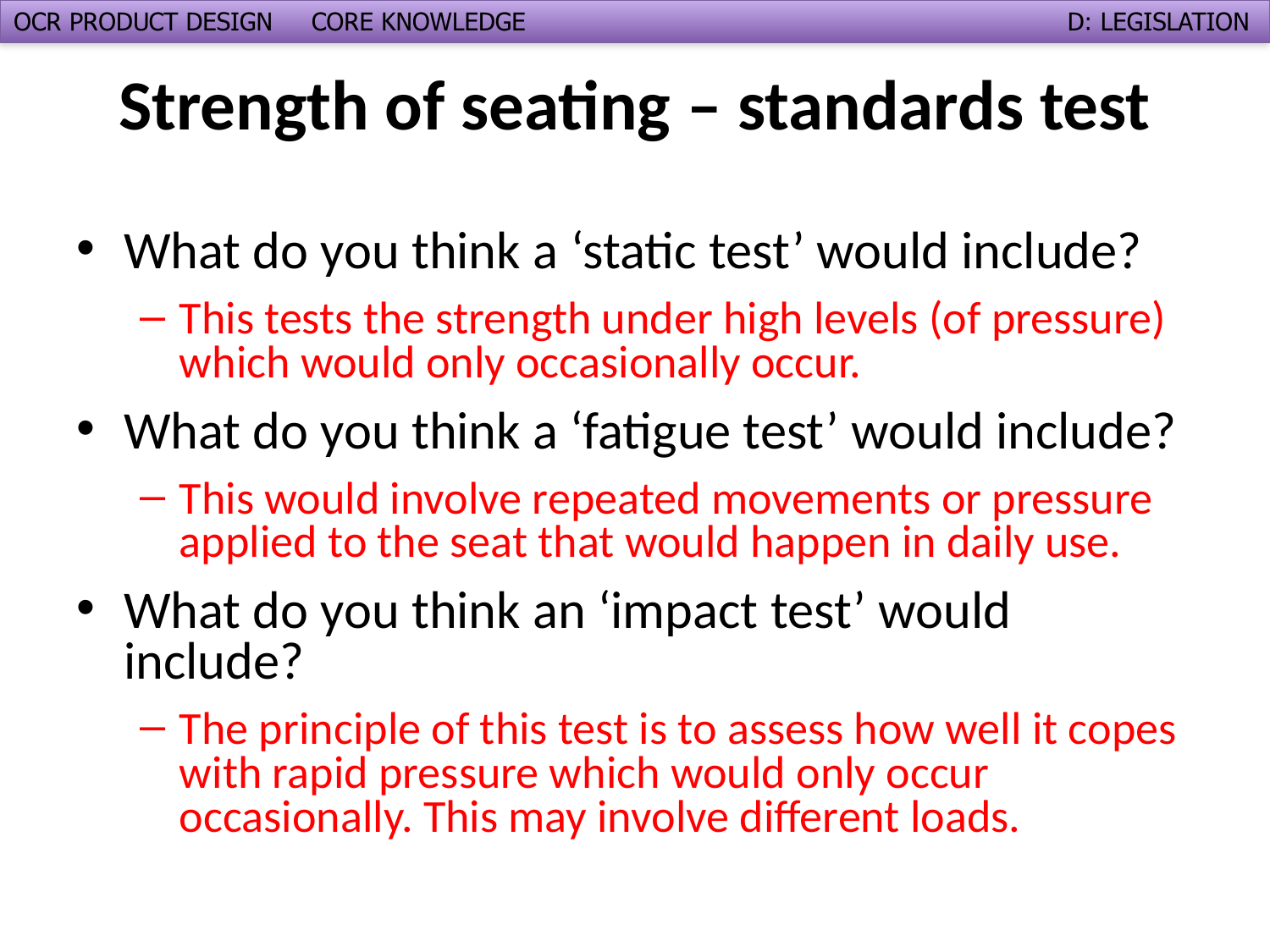

# Strength of seating – standards test
What do you think a ‘static test’ would include?
This tests the strength under high levels (of pressure) which would only occasionally occur.
What do you think a ‘fatigue test’ would include?
This would involve repeated movements or pressure applied to the seat that would happen in daily use.
What do you think an ‘impact test’ would include?
The principle of this test is to assess how well it copes with rapid pressure which would only occur occasionally. This may involve different loads.